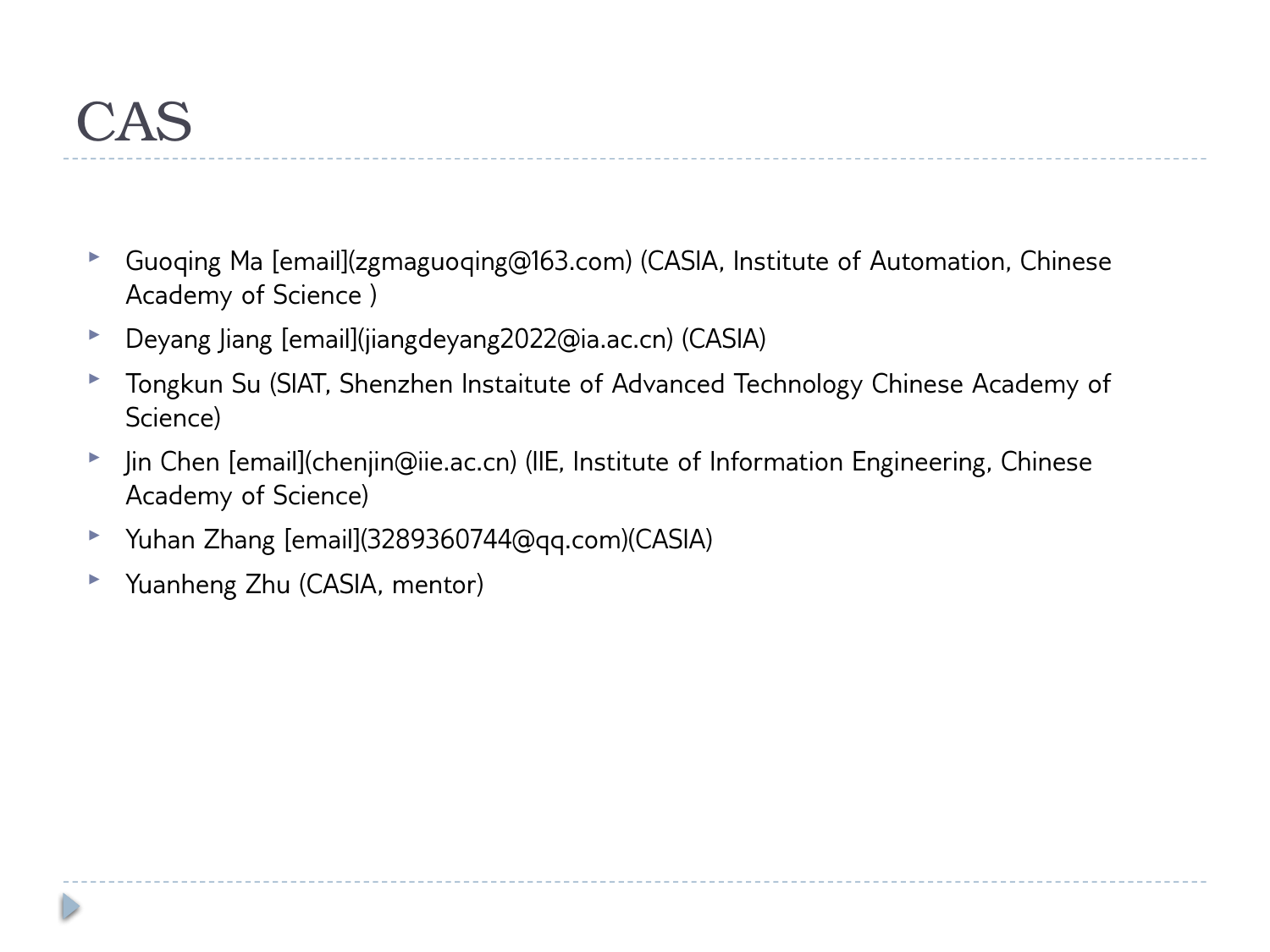

# CAS
Guoqing Ma [email](zgmaguoqing@163.com) (CASIA, Institute of Automation, Chinese Academy of Science )
Deyang Jiang [email](jiangdeyang2022@ia.ac.cn) (CASIA)
Tongkun Su (SIAT, Shenzhen Instaitute of Advanced Technology Chinese Academy of Science)
Jin Chen [email](chenjin@iie.ac.cn) (IIE, Institute of Information Engineering, Chinese Academy of Science)
Yuhan Zhang [email](3289360744@qq.com)(CASIA)
Yuanheng Zhu (CASIA, mentor)